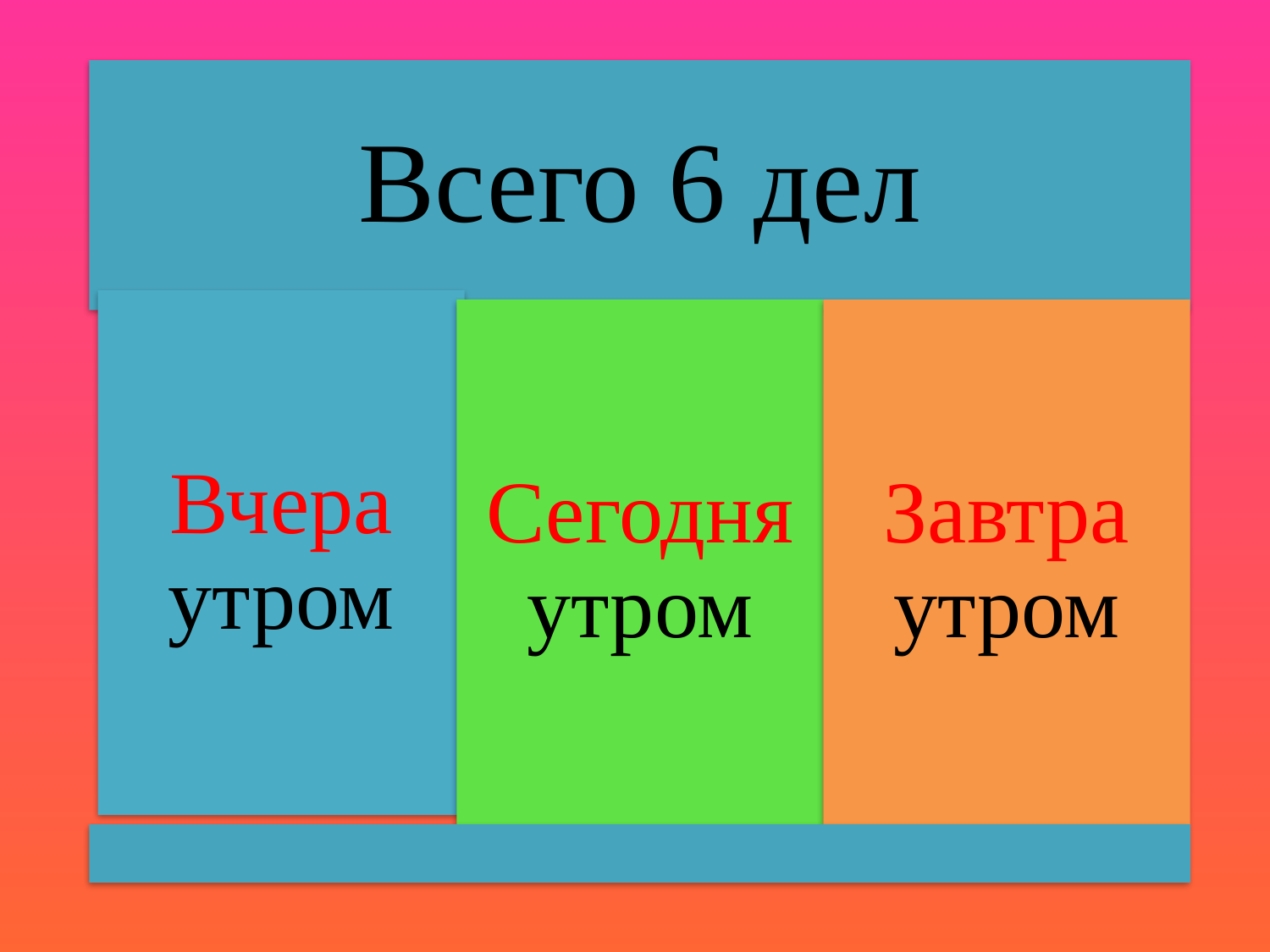

Всего 6 дел
Вчера утром
Сегодня утром
Завтра утром